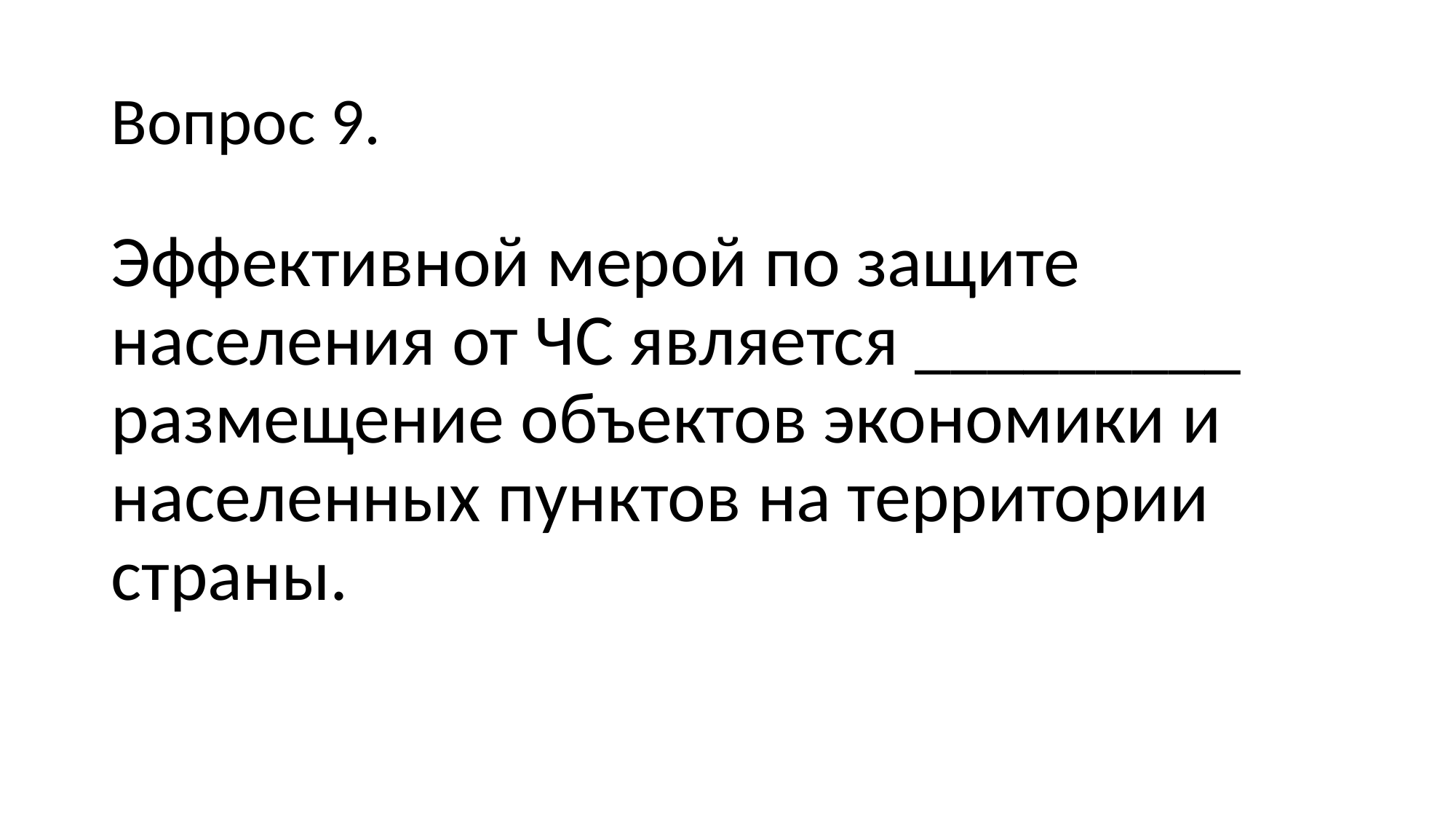

# Вопрос 9.
Эффективной мерой по защите населения от ЧС является _________ размещение объектов экономики и населенных пунктов на территории страны.